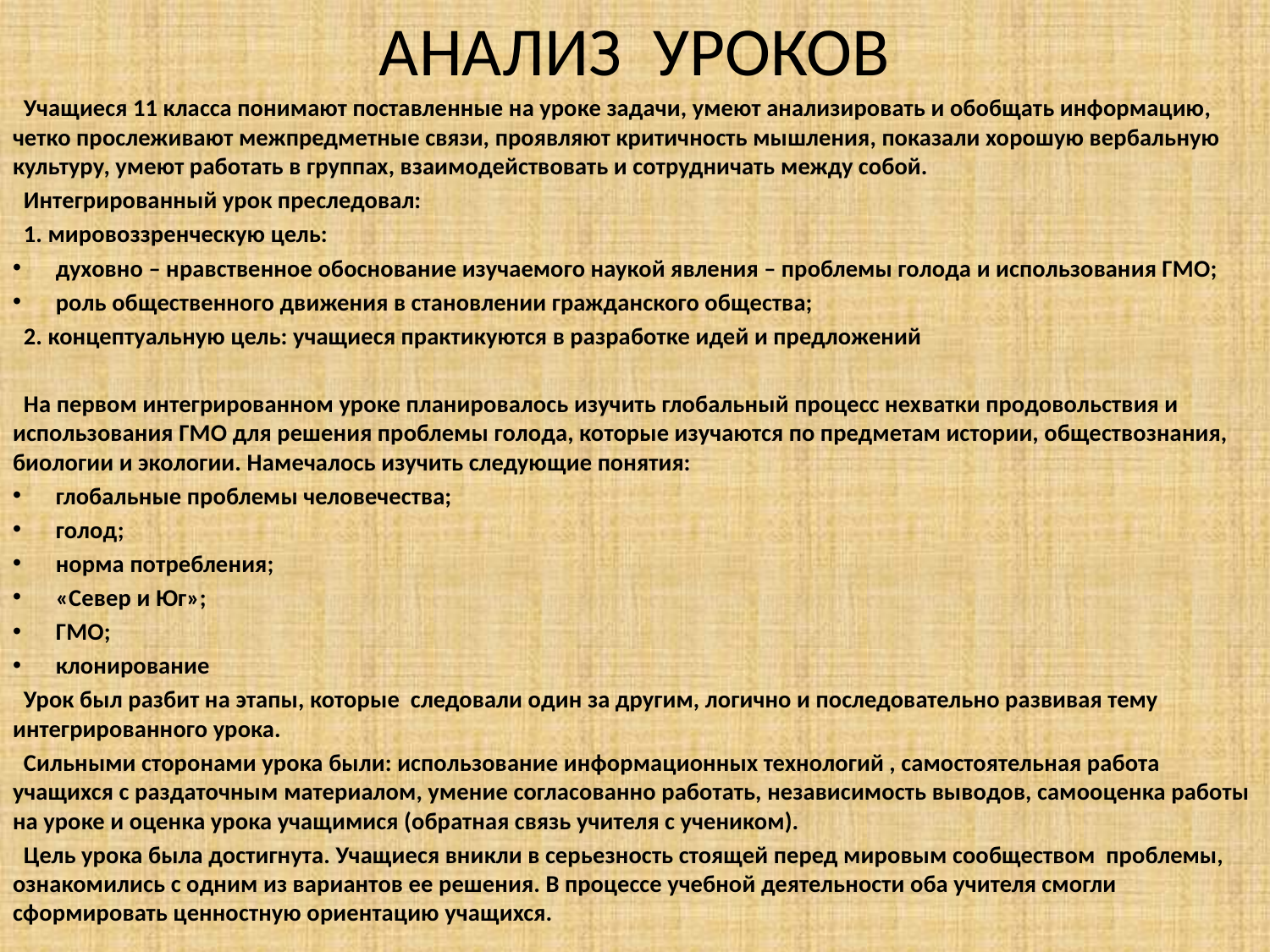

# АНАЛИЗ  УРОКОВ
  Учащиеся 11 класса понимают поставленные на уроке задачи, умеют анализировать и обобщать информацию, четко прослеживают межпредметные связи, проявляют критичность мышления, показали хорошую вербальную культуру, умеют работать в группах, взаимодействовать и сотрудничать между собой.
  Интегрированный урок преследовал:
  1. мировоззренческую цель:
духовно – нравственное обоснование изучаемого наукой явления – проблемы голода и использования ГМО;
роль общественного движения в становлении гражданского общества;
  2. концептуальную цель: учащиеся практикуются в разработке идей и предложений

  На первом интегрированном уроке планировалось изучить глобальный процесс нехватки продовольствия и использования ГМО для решения проблемы голода, которые изучаются по предметам истории, обществознания, биологии и экологии. Намечалось изучить следующие понятия:
глобальные проблемы человечества;
голод;
норма потребления;
«Север и Юг»;
ГМО;
клонирование
  Урок был разбит на этапы, которые  следовали один за другим, логично и последовательно развивая тему интегрированного урока.
  Сильными сторонами урока были: использование информационных технологий , самостоятельная работа учащихся с раздаточным материалом, умение согласованно работать, независимость выводов, самооценка работы на уроке и оценка урока учащимися (обратная связь учителя с учеником).
  Цель урока была достигнута. Учащиеся вникли в серьезность стоящей перед мировым сообществом  проблемы, ознакомились с одним из вариантов ее решения. В процессе учебной деятельности оба учителя смогли сформировать ценностную ориентацию учащихся.